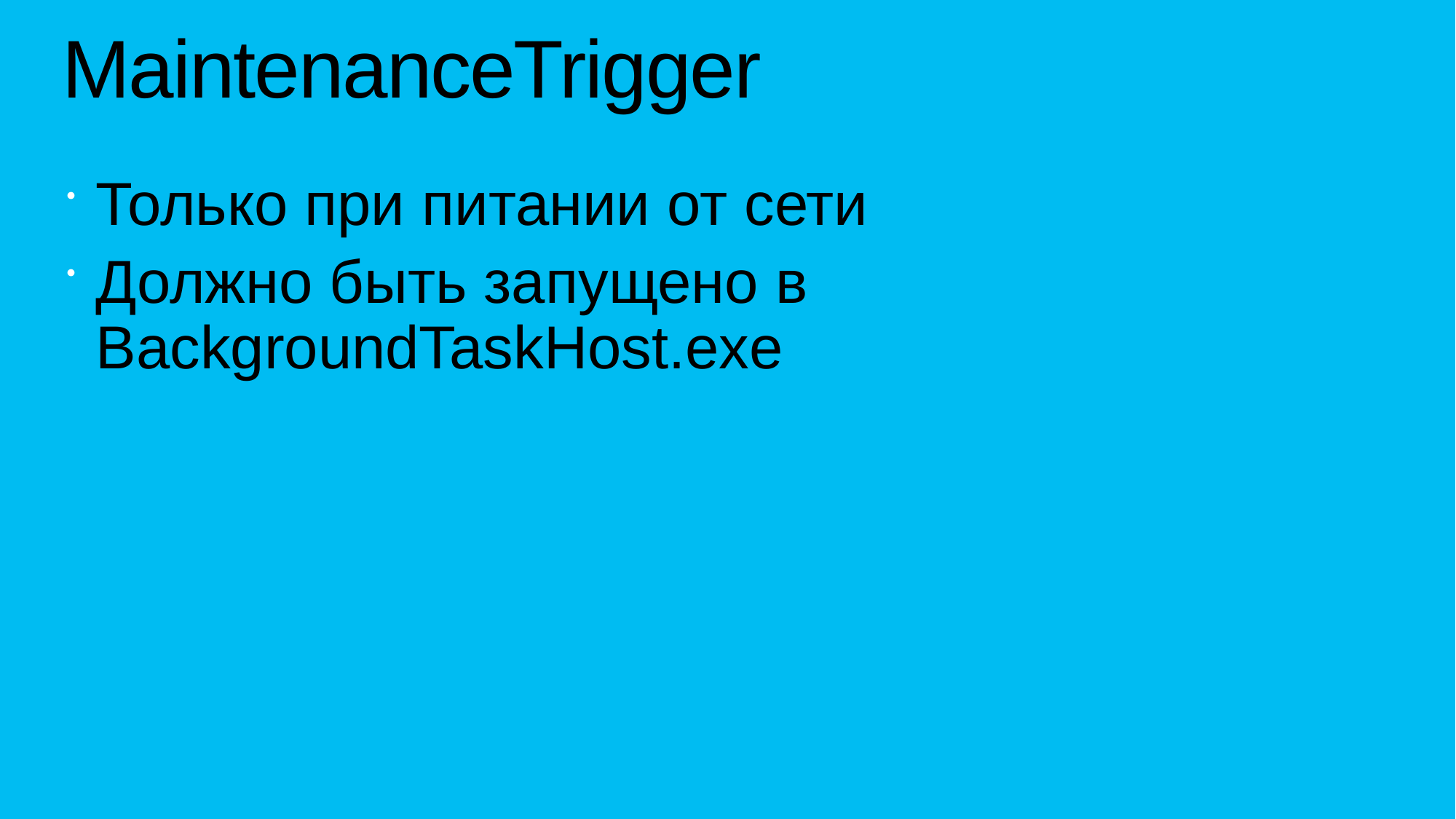

# MaintenanceTrigger
Только при питании от сети
Должно быть запущено в BackgroundTaskHost.exe